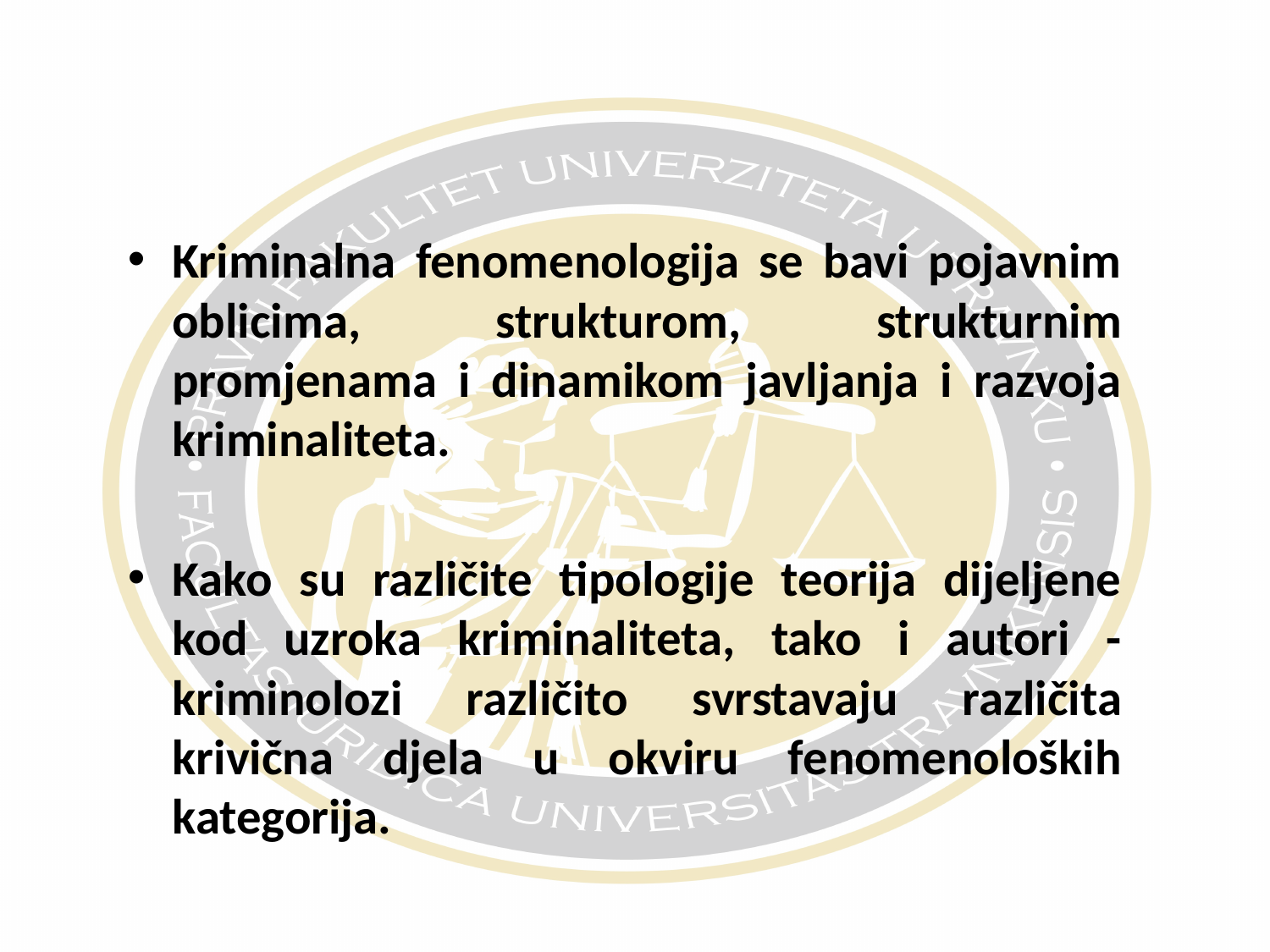

#
Kriminalna fenomenologija se bavi pojavnim oblicima, strukturom, strukturnim promjenama i dinamikom javljanja i razvoja kriminaliteta.

Kako su različite tipologije teorija dijeljene kod uzroka kriminaliteta, tako i autori - kriminolozi različito svrstavaju različita krivična djela u okviru fenomenoloških kategorija.